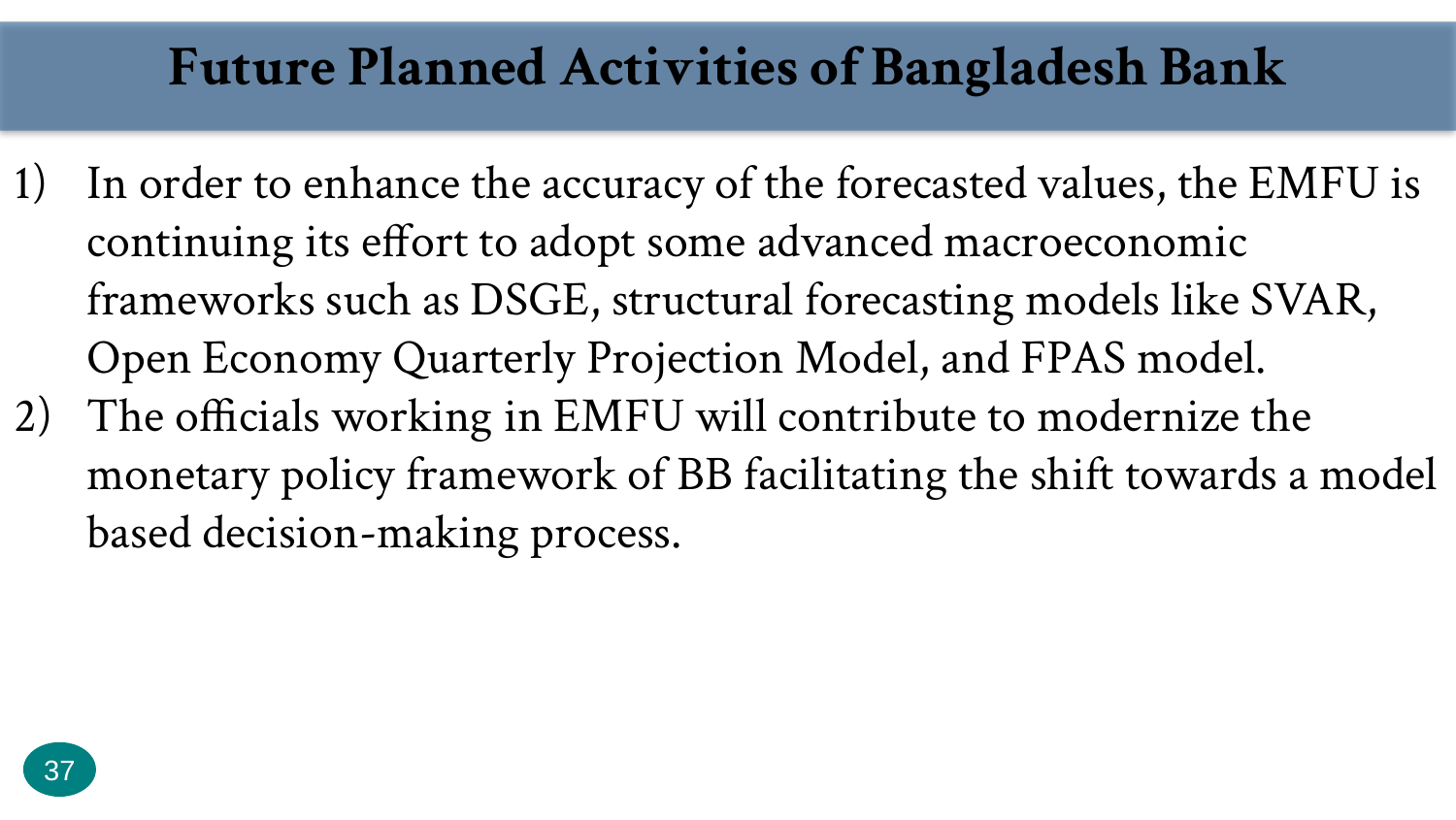

Future Planned Activities of Bangladesh Bank
In order to enhance the accuracy of the forecasted values, the EMFU is continuing its effort to adopt some advanced macroeconomic frameworks such as DSGE, structural forecasting models like SVAR, Open Economy Quarterly Projection Model, and FPAS model.
The officials working in EMFU will contribute to modernize the monetary policy framework of BB facilitating the shift towards a model based decision-making process.

37